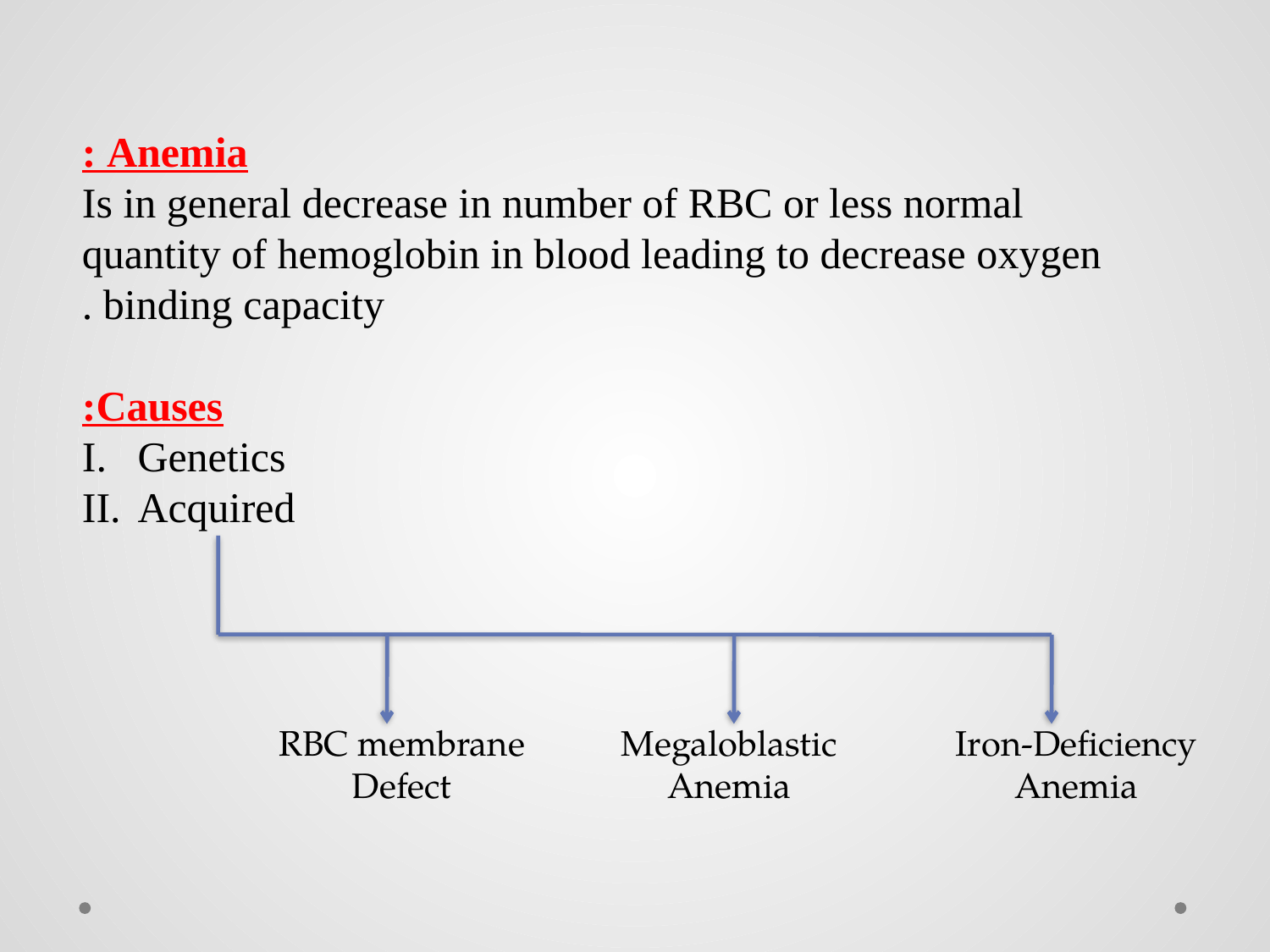

Anemia :
Is in general decrease in number of RBC or less normal quantity of hemoglobin in blood leading to decrease oxygen binding capacity .

Causes:
Genetics
Acquired

RBC membrane Defect
Megaloblastic Anemia
Iron-Deficiency Anemia